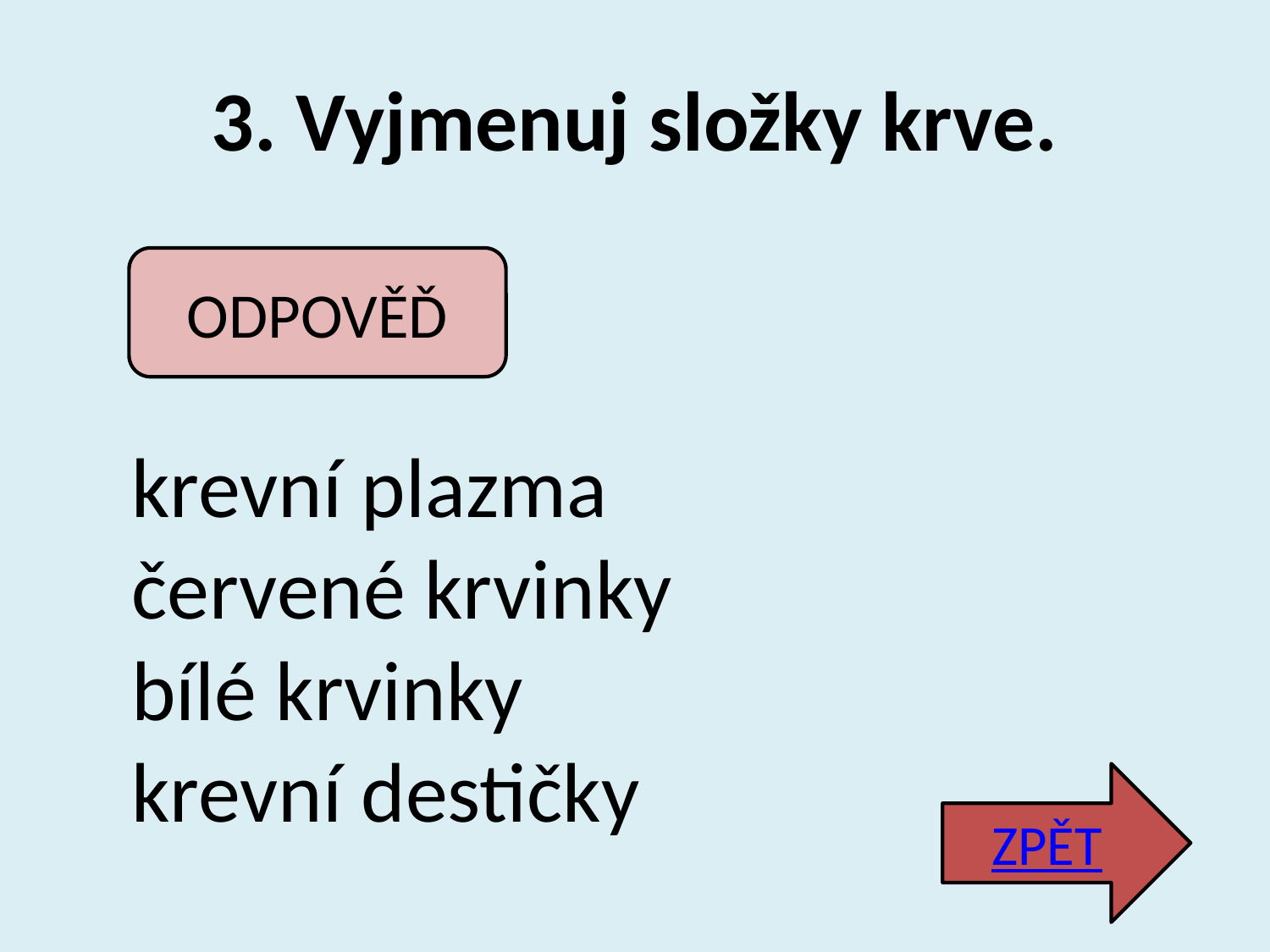

# 3. Vyjmenuj složky krve.

ODPOVĚĎ
krevní plazma
červené krvinky
bílé krvinky
krevní destičky

ZPĚT